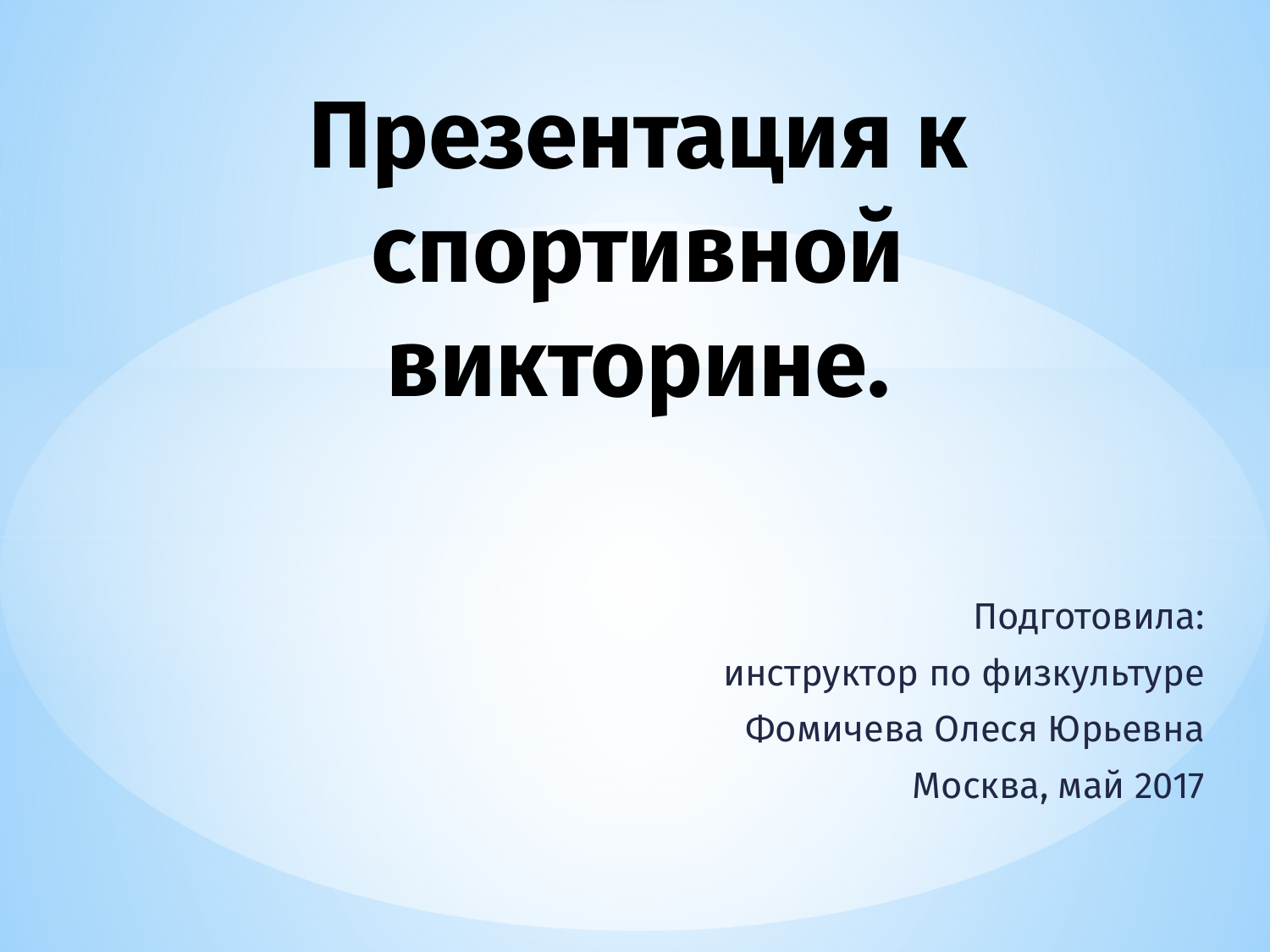

# Презентация к спортивной викторине.
Подготовила:
инструктор по физкультуре
Фомичева Олеся Юрьевна
Москва, май 2017